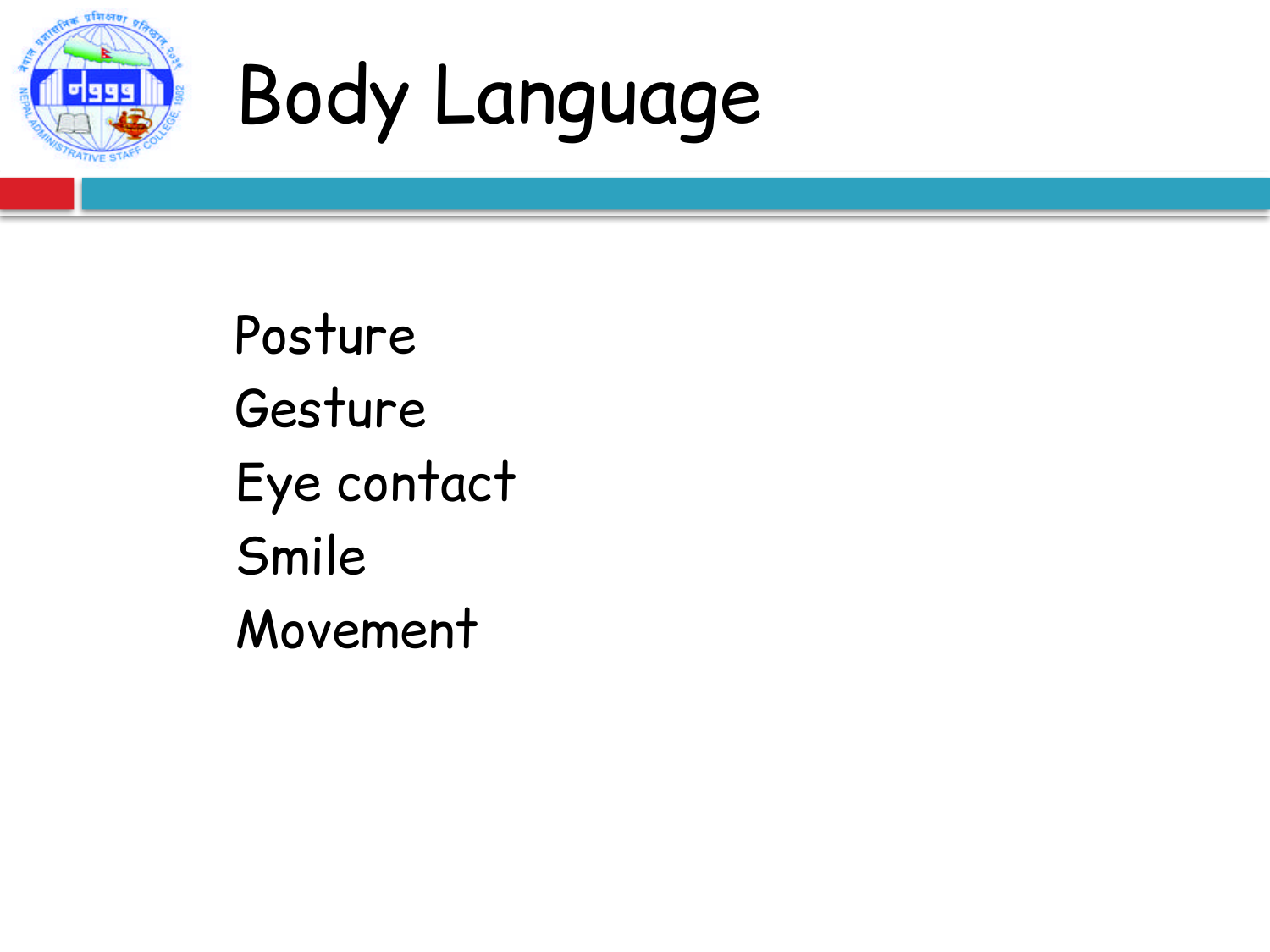

# Body Language

Posture
Gesture
Eye contact
Smile
Movement